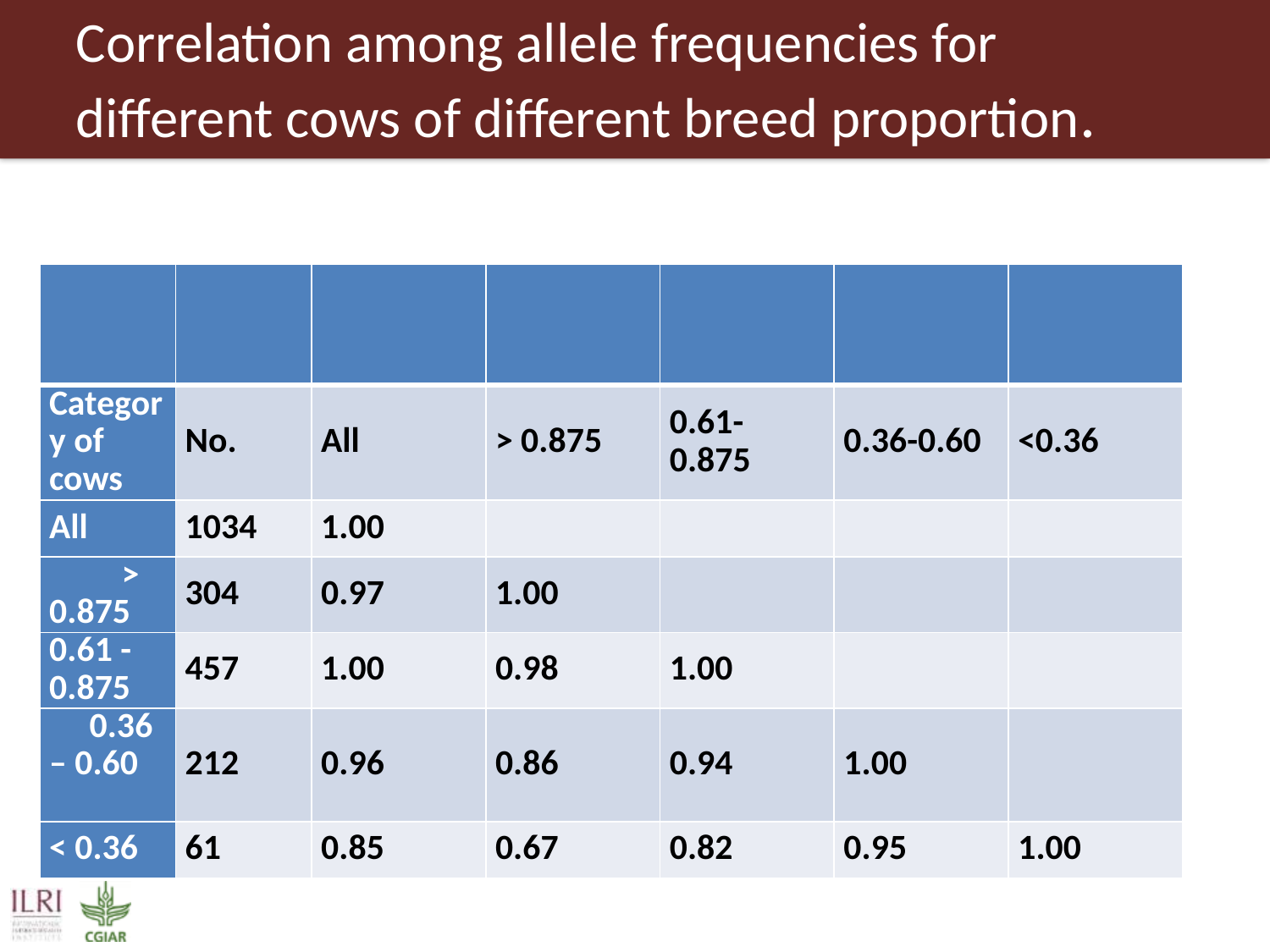

# Correlation among allele frequencies for different cows of different breed proportion.
|  |  |  |  |  |  |  |
| --- | --- | --- | --- | --- | --- | --- |
| Category of cows | No. | All | > 0.875 | 0.61-0.875 | 0.36-0.60 | <0.36 |
| All | 1034 | 1.00 |  |  |  |  |
| > 0.875 | 304 | 0.97 | 1.00 |  |  |  |
| 0.61 - 0.875 | 457 | 1.00 | 0.98 | 1.00 |  |  |
| 0.36 – 0.60 | 212 | 0.96 | 0.86 | 0.94 | 1.00 |  |
| < 0.36 | 61 | 0.85 | 0.67 | 0.82 | 0.95 | 1.00 |